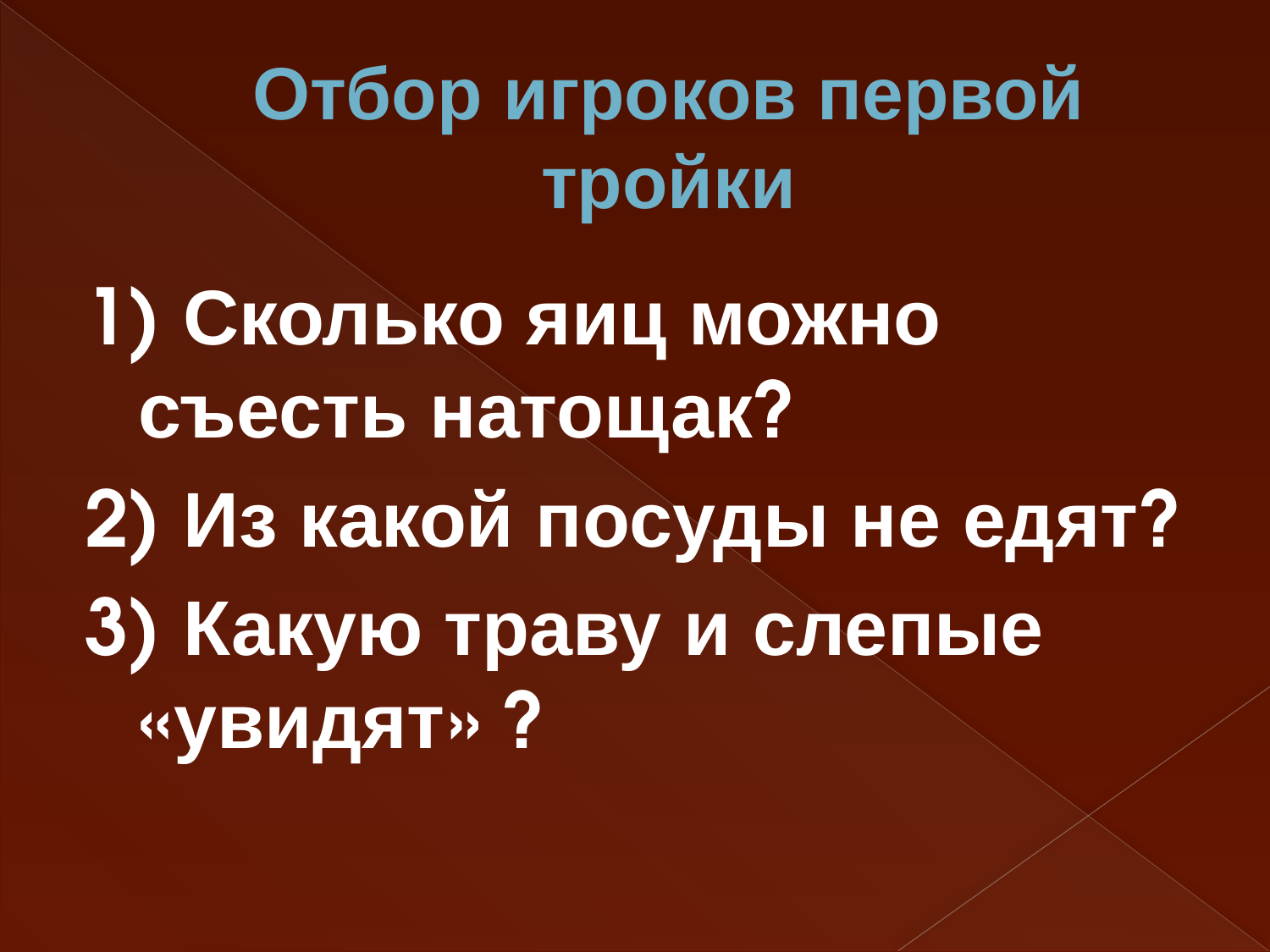

# Отбор игроков первой тройки
1) Сколько яиц можно съесть натощак?
2) Из какой посуды не едят?
3) Какую траву и слепые «увидят» ?